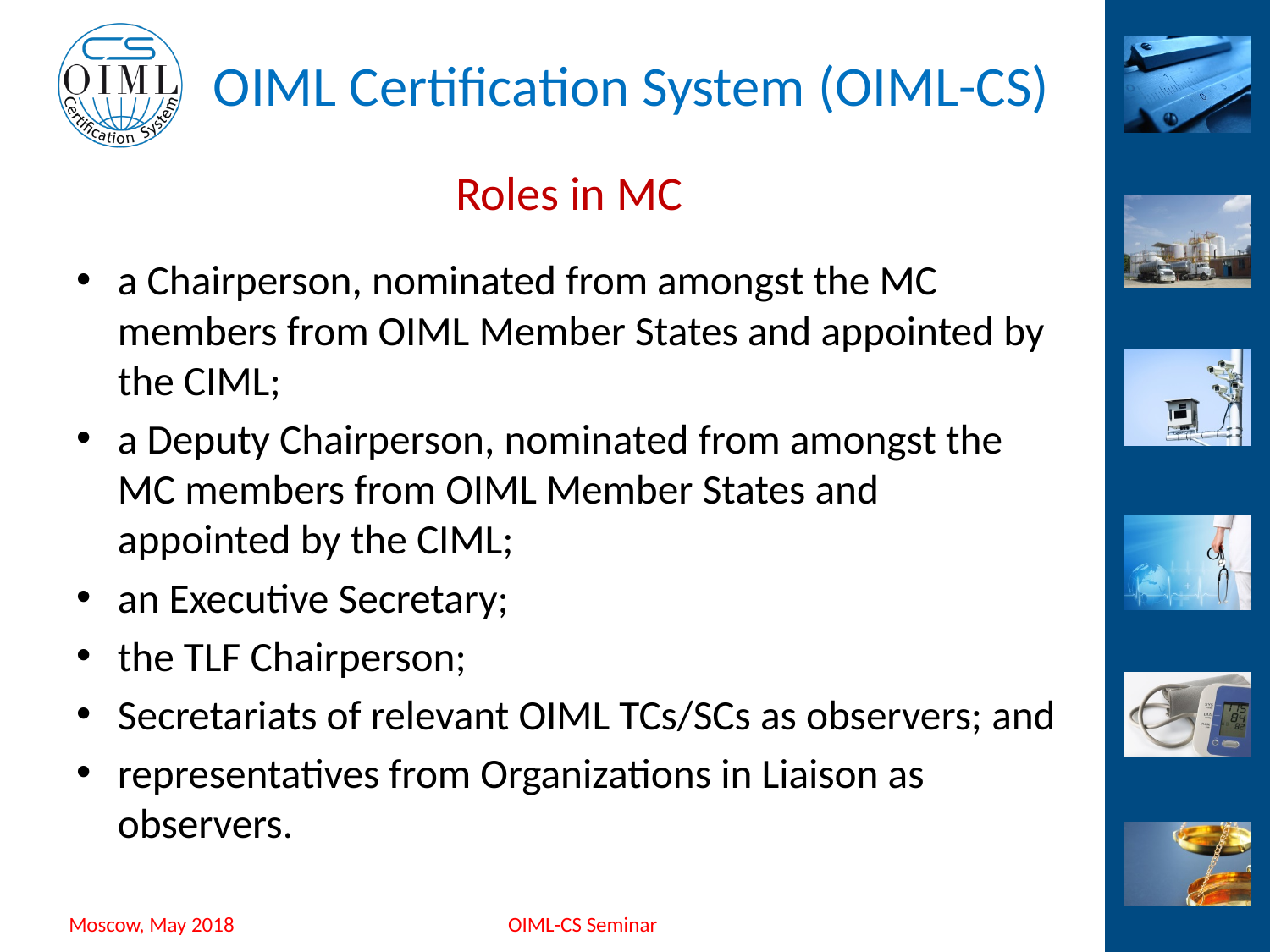

# Roles in MC
a Chairperson, nominated from amongst the MC members from OIML Member States and appointed by the CIML;
a Deputy Chairperson, nominated from amongst the MC members from OIML Member States and appointed by the CIML;
an Executive Secretary;
the TLF Chairperson;
Secretariats of relevant OIML TCs/SCs as observers; and
representatives from Organizations in Liaison as observers.